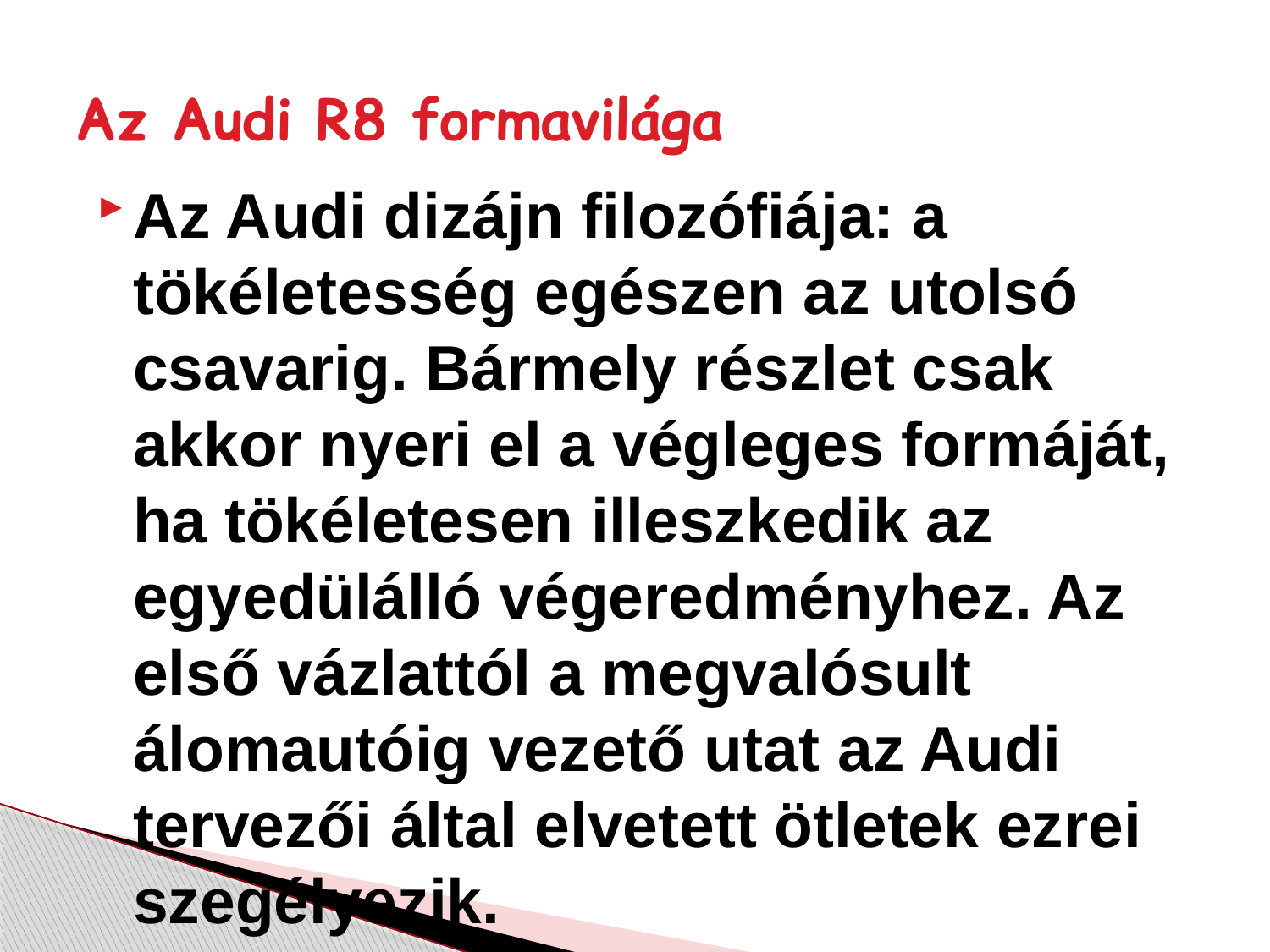

# Az Audi R8 formavilága
Az Audi dizájn filozófiája: a tökéletesség egészen az utolsó csavarig. Bármely részlet csak akkor nyeri el a végleges formáját, ha tökéletesen illeszkedik az egyedülálló végeredményhez. Az első vázlattól a megvalósult álomautóig vezető utat az Audi tervezői által elvetett ötletek ezrei szegélyezik.